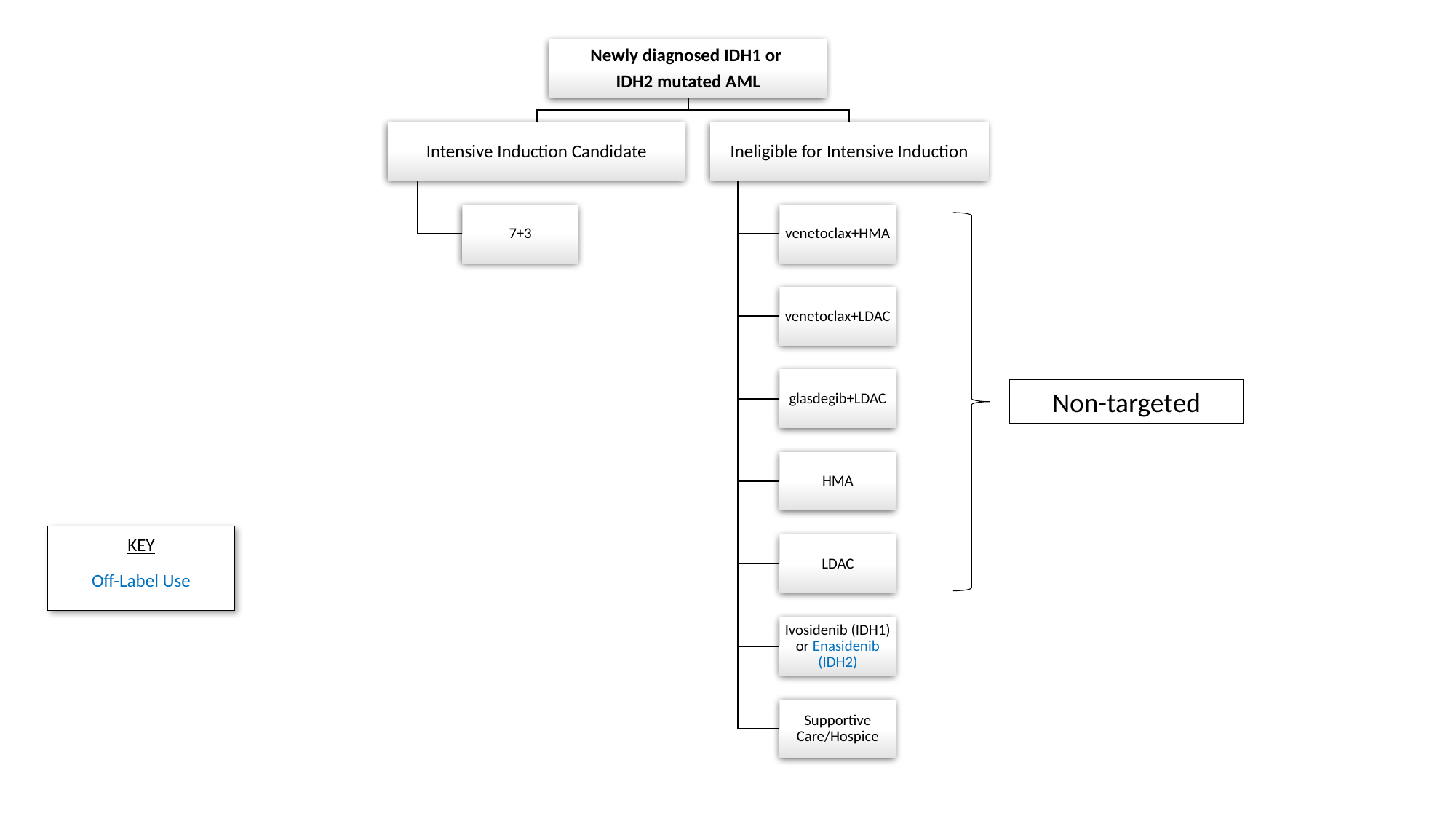

Newly diagnosed IDH1 or
IDH2 mutated AML
Intensive Induction Candidate
7+3
Ineligible for Intensive Induction
venetoclax+HMA
venetoclax+LDAC
glasdegib+LDAC
HMA
LDAC
Ivosidenib (IDH1) or Enasidenib (IDH2)
Supportive Care/Hospice

Non-targeted
KEY
Off-Label Use